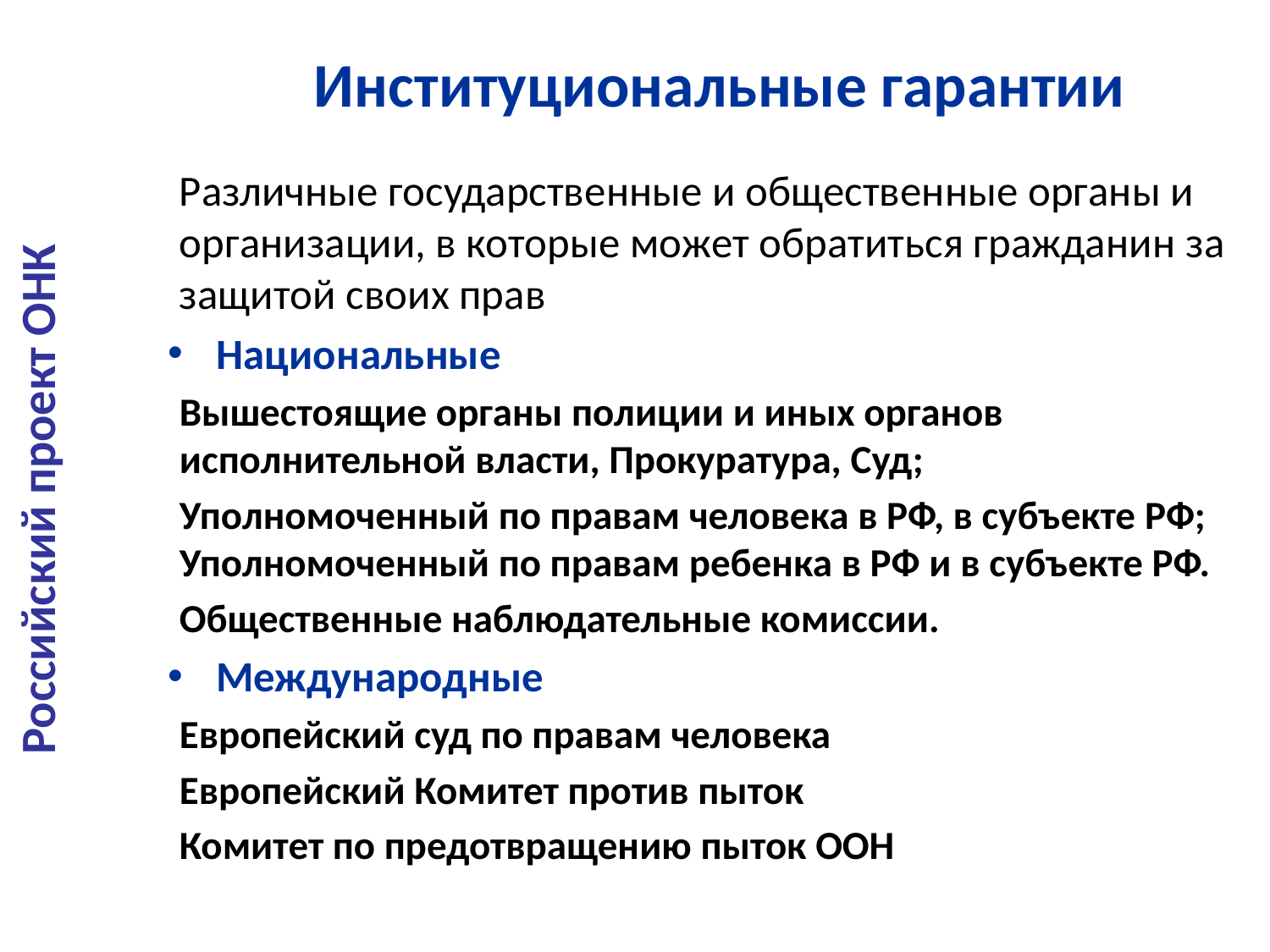

# Институциональные гарантии
Различные государственные и общественные органы и организации, в которые может обратиться гражданин за защитой своих прав
Национальные
Вышестоящие органы полиции и иных органов  исполнительной власти, Прокуратура, Суд;
Уполномоченный по правам человека в РФ, в субъекте РФ; Уполномоченный по правам ребенка в РФ и в субъекте РФ.
Общественные наблюдательные комиссии.
Международные
Европейский суд по правам человека
Европейский Комитет против пыток
Комитет по предотвращению пыток ООН
Российский проект ОНК